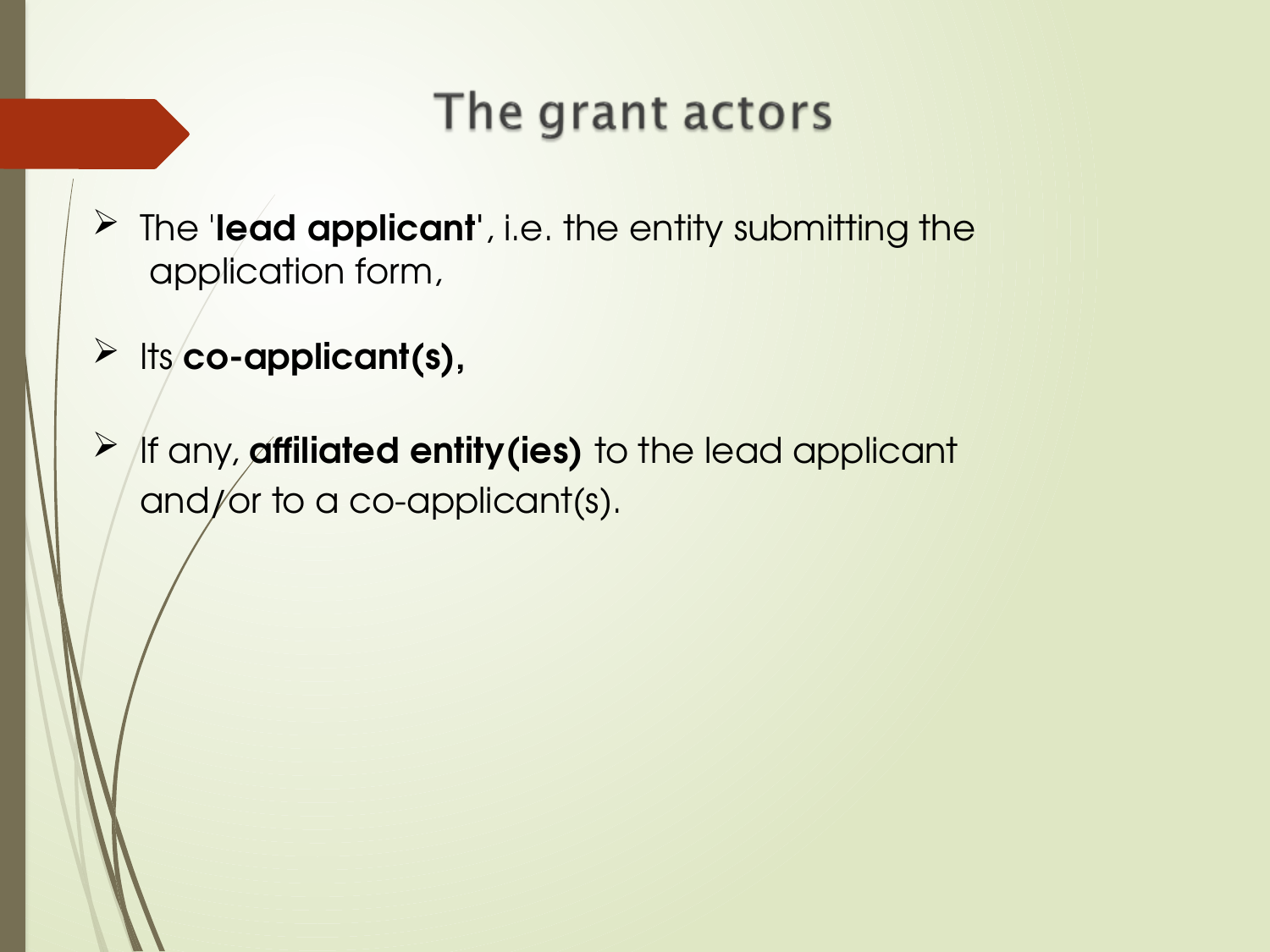

The 'lead applicant', i.e. the entity submitting the
application form,

Its co-applicant(s),

If any, affiliated entity(ies) to the lead applicant  and/or to a co-applicant(s).